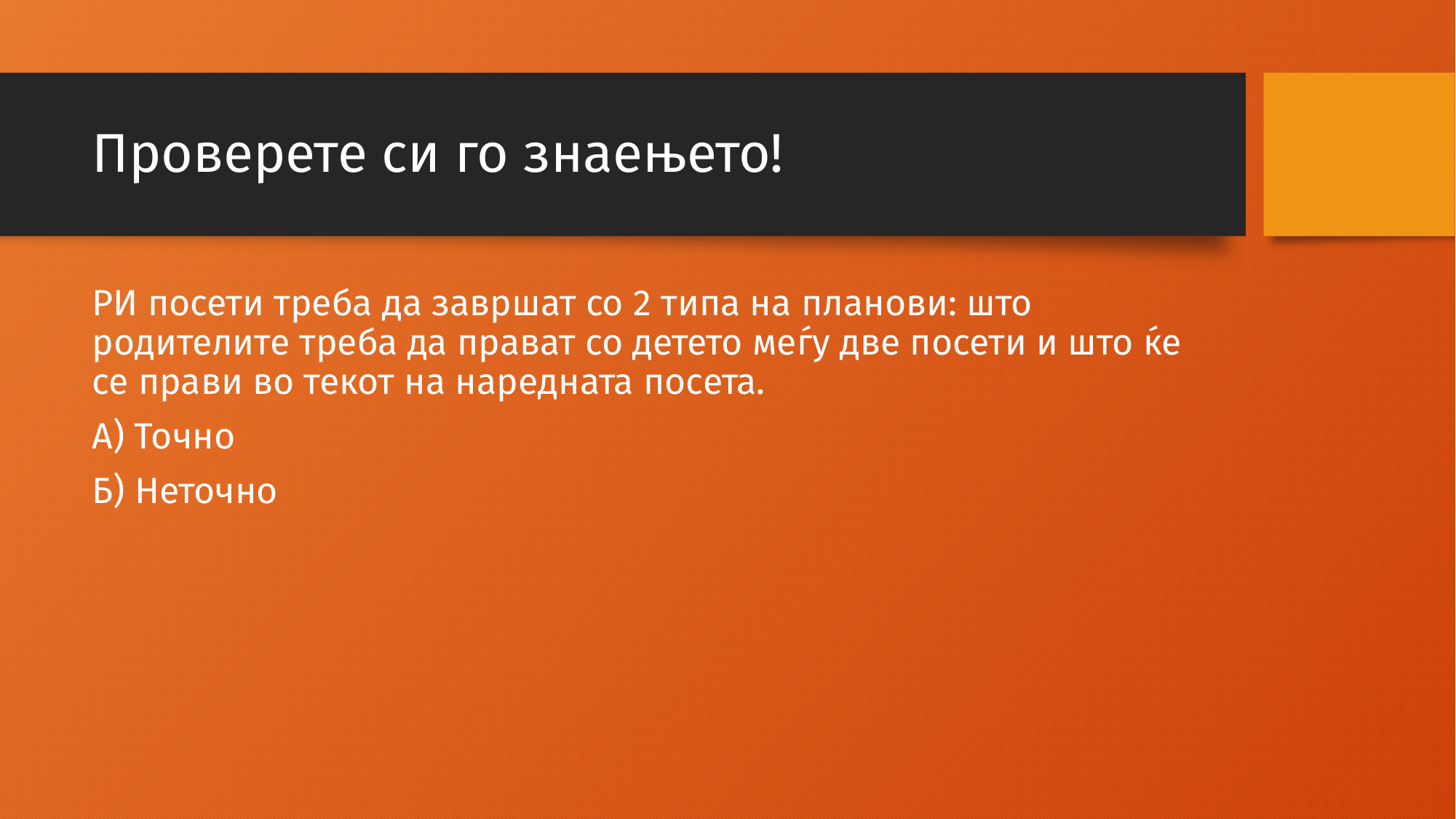

# Проверете си го знаењето!
РИ посети треба да завршат со 2 типа на планови: што родителите треба да прават со детето меѓу две посети и што ќе се прави во текот на наредната посета.
А) Точно
Б) Неточно